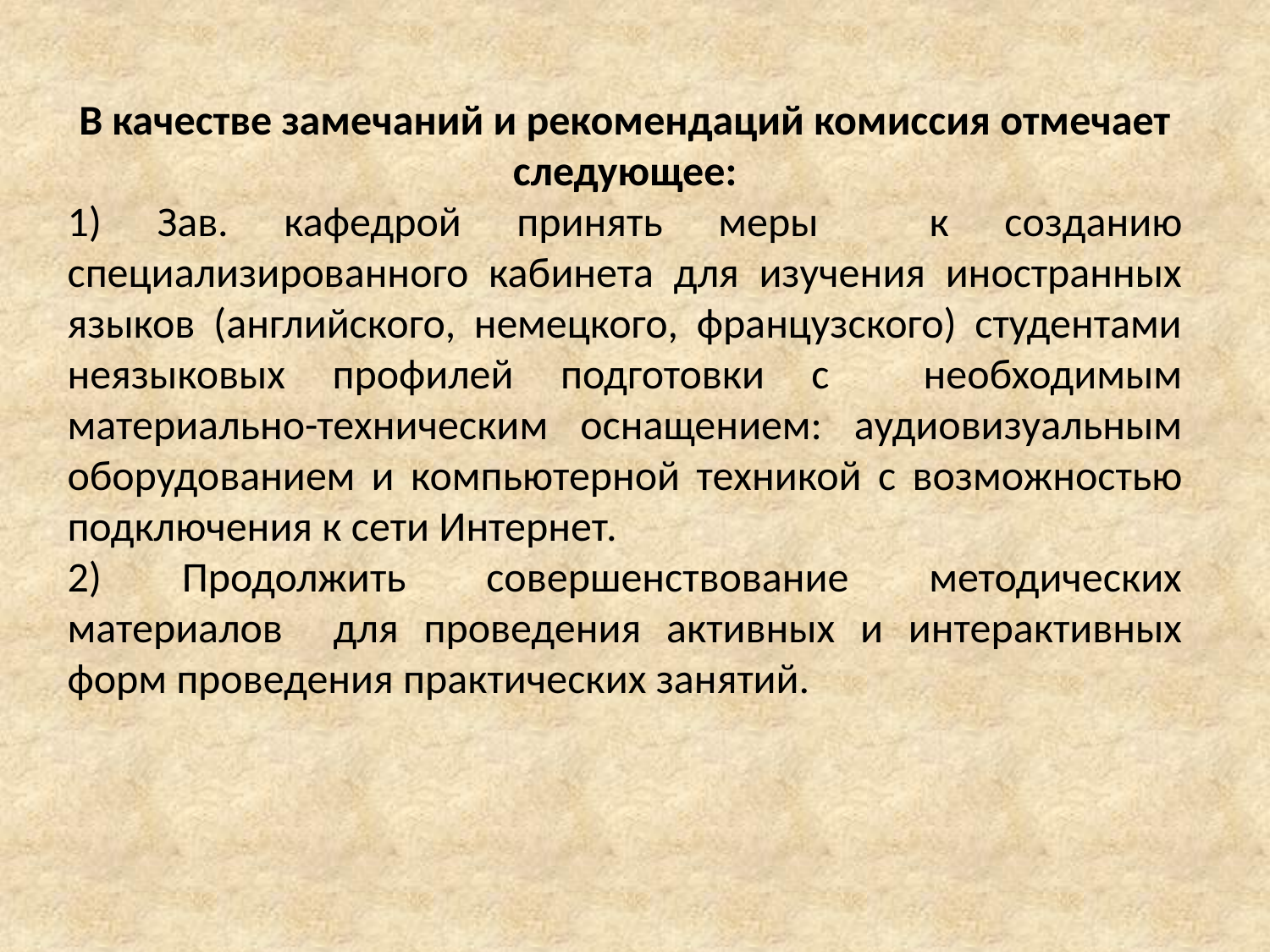

В качестве замечаний и рекомендаций комиссия отмечает следующее:
1) Зав. кафедрой принять меры  к созданию специализированного кабинета для изучения иностранных языков (английского, немецкого, французского) студентами неязыковых профилей подготовки с  необходимым материально-техническим оснащением: аудиовизуальным оборудованием и компьютерной техникой с возможностью подключения к сети Интернет.
2) Продолжить совершенствование методических материалов  для проведения активных и интерактивных форм проведения практических занятий.